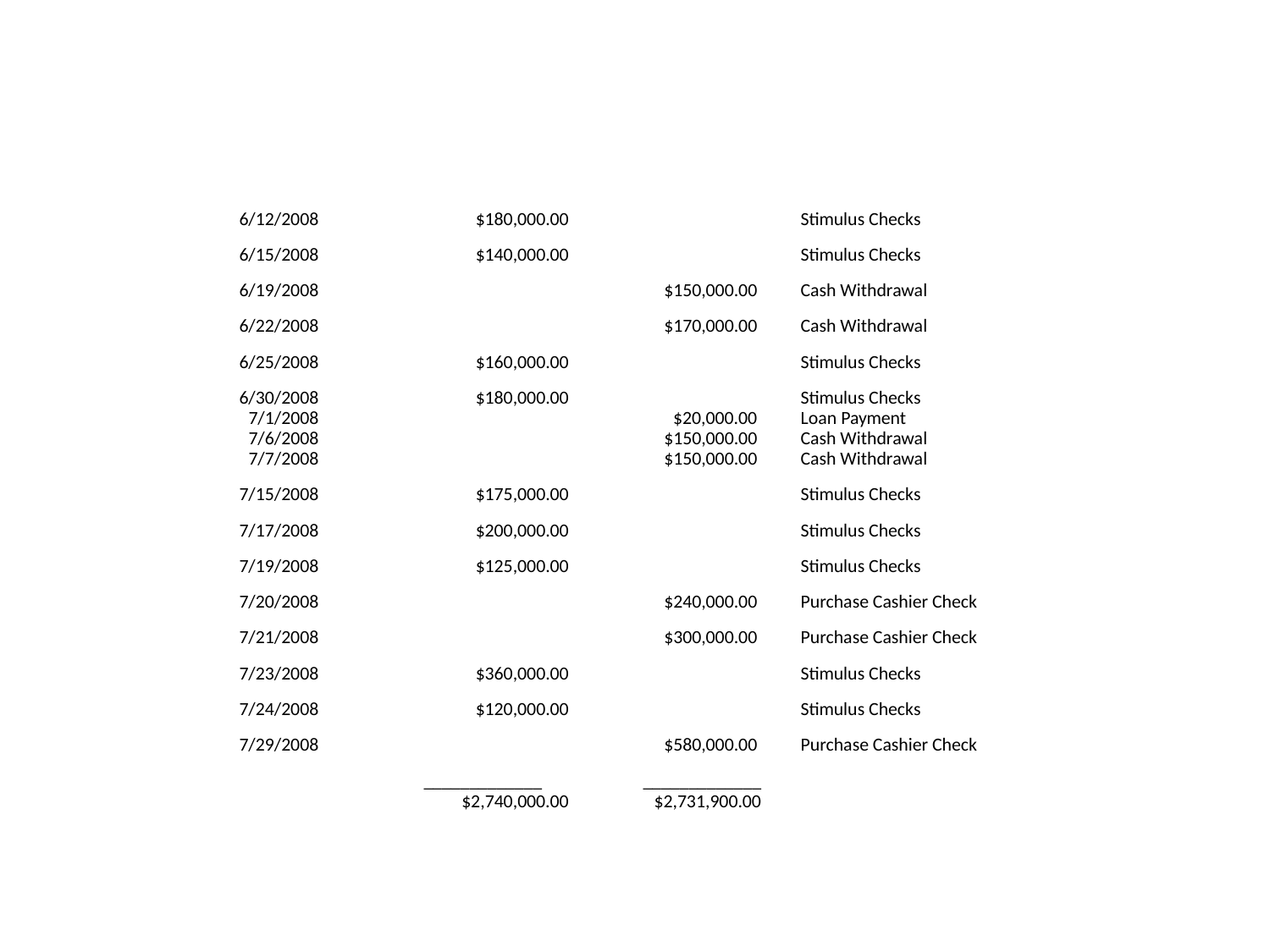

| 6/12/2008 |  |  | $180,000.00 |  |  |  | Stimulus Checks |
| --- | --- | --- | --- | --- | --- | --- | --- |
| 6/15/2008 |  |  | $140,000.00 |  |  |  | Stimulus Checks |
| 6/19/2008 |  |  |  |  | $150,000.00 |  | Cash Withdrawal |
| 6/22/2008 |  |  |  |  | $170,000.00 |  | Cash Withdrawal |
| 6/25/2008 |  |  | $160,000.00 |  |  |  | Stimulus Checks |
| 6/30/2008 |  |  | $180,000.00 |  |  |  | Stimulus Checks |
| 7/1/2008 |  |  |  |  | $20,000.00 |  | Loan Payment |
| 7/6/2008 |  |  |  |  | $150,000.00 |  | Cash Withdrawal |
| 7/7/2008 |  |  |  |  | $150,000.00 |  | Cash Withdrawal |
| 7/15/2008 |  |  | $175,000.00 |  |  |  | Stimulus Checks |
| 7/17/2008 |  |  | $200,000.00 |  |  |  | Stimulus Checks |
| 7/19/2008 |  |  | $125,000.00 |  |  |  | Stimulus Checks |
| 7/20/2008 |  |  |  |  | $240,000.00 |  | Purchase Cashier Check |
| 7/21/2008 |  |  |  |  | $300,000.00 |  | Purchase Cashier Check |
| 7/23/2008 |  |  | $360,000.00 |  |  |  | Stimulus Checks |
| 7/24/2008 |  |  | $120,000.00 |  |  |  | Stimulus Checks |
| 7/29/2008 |  |  |  |  | $580,000.00 |  | Purchase Cashier Check |
|  |  |  | \_\_\_\_\_\_\_\_\_\_\_\_\_ |  | \_\_\_\_\_\_\_\_\_\_\_\_\_ |  |  |
|  |  |  | $2,740,000.00 |  | $2,731,900.00 |  |  |